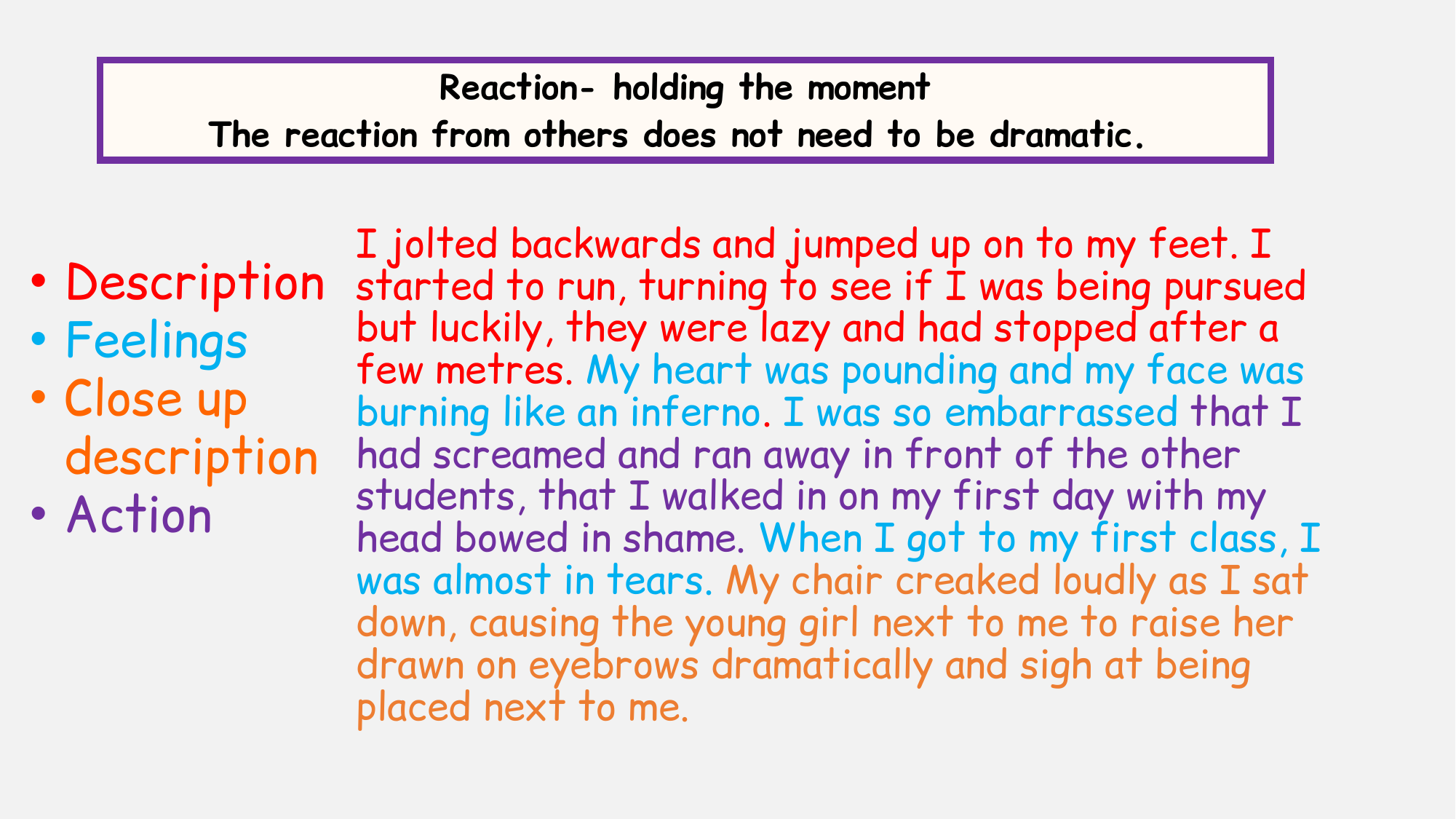

#
Reaction- holding the moment
The reaction from others does not need to be dramatic.
I jolted backwards and jumped up on to my feet. I started to run, turning to see if I was being pursued but luckily, they were lazy and had stopped after a few metres. My heart was pounding and my face was burning like an inferno. I was so embarrassed that I had screamed and ran away in front of the other students, that I walked in on my first day with my head bowed in shame. When I got to my first class, I was almost in tears. My chair creaked loudly as I sat down, causing the young girl next to me to raise her drawn on eyebrows dramatically and sigh at being placed next to me.

Description
Feelings
Close up description
Action